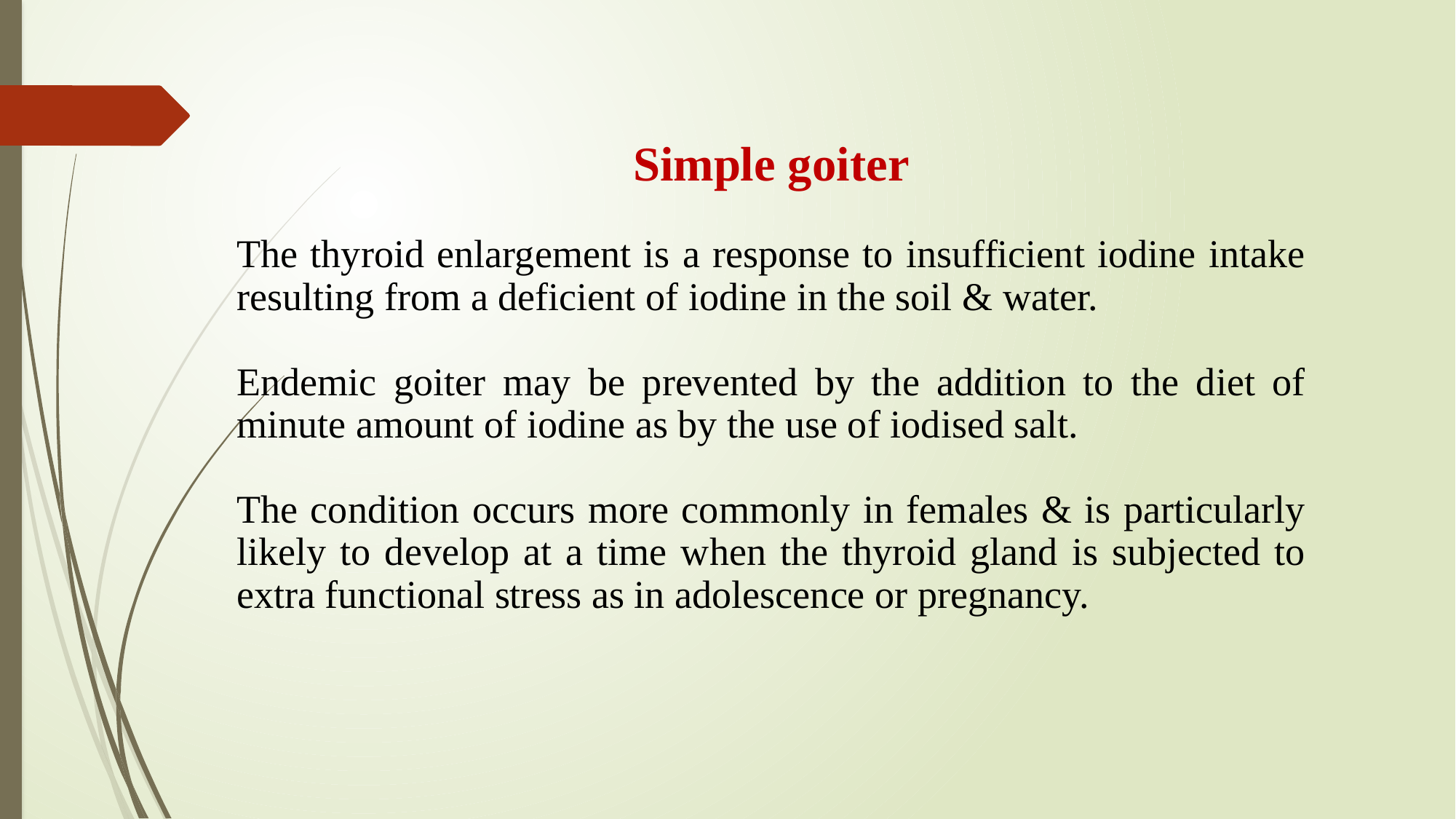

Simple goiter

The thyroid enlargement is a response to insufficient iodine intake resulting from a deficient of iodine in the soil & water.

Endemic goiter may be prevented by the addition to the diet of minute amount of iodine as by the use of iodised salt.

The condition occurs more commonly in females & is particularly likely to develop at a time when the thyroid gland is subjected to extra functional stress as in adolescence or pregnancy.